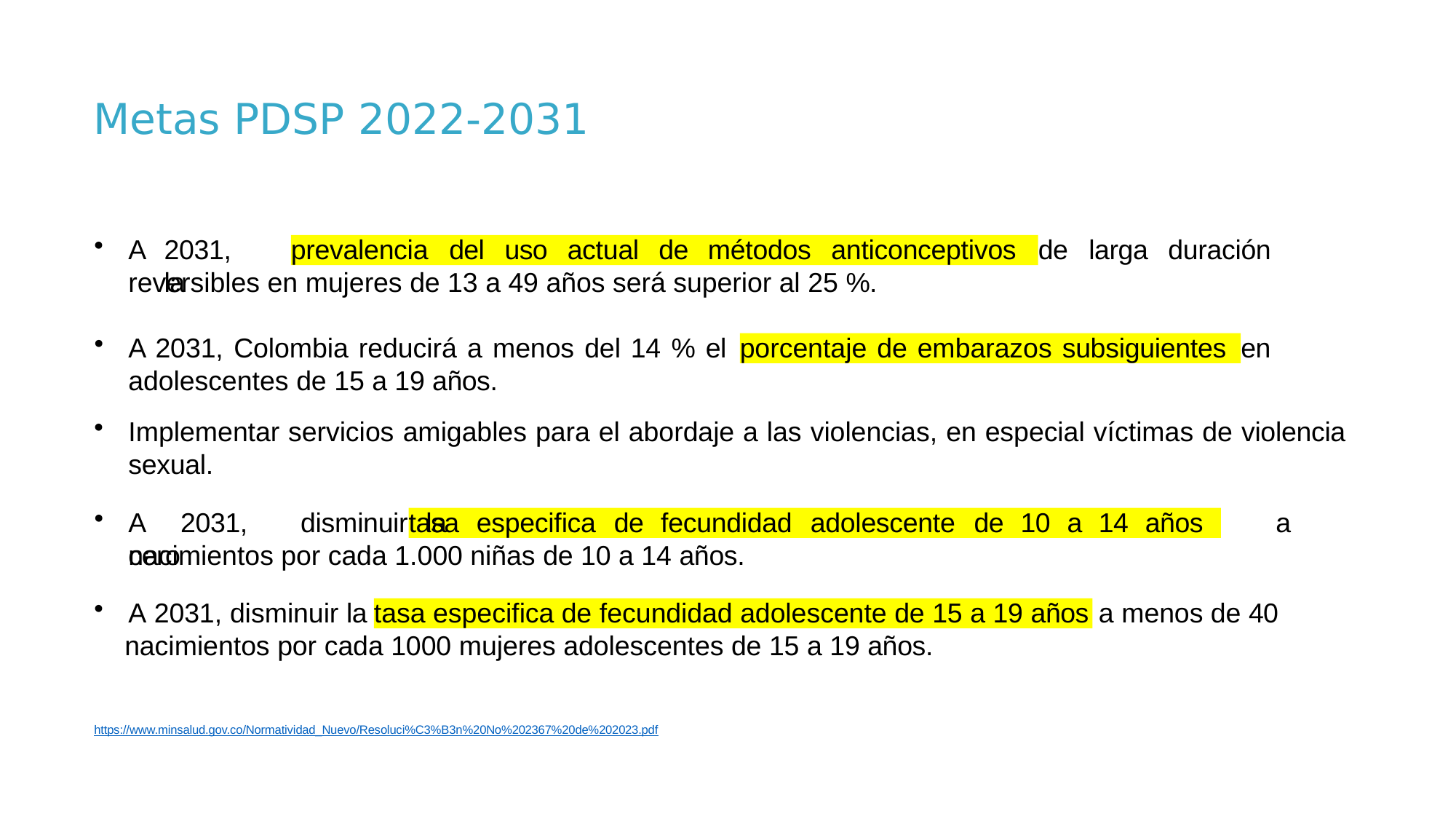

# Metas PDSP 2022-2031
A	2031,	la
de	larga	duración
prevalencia	del	uso	actual	de	métodos	anticonceptivos
reversibles en mujeres de 13 a 49 años será superior al 25 %.
A 2031, Colombia reducirá a menos del 14 % el
adolescentes de 15 a 19 años.
en
porcentaje de embarazos subsiguientes
Implementar servicios amigables para el abordaje a las violencias, en especial víctimas de violencia sexual.
A 2031,	disminuir	la	a	cero
tasa	especifica	de	fecundidad	adolescente	de	10	a	14	años
nacimientos por cada 1.000 niñas de 10 a 14 años.
A 2031, disminuir la
a menos de 40
tasa especifica de fecundidad adolescente de 15 a 19 años
nacimientos por cada 1000 mujeres adolescentes de 15 a 19 años.
https://www.minsalud.gov.co/Normatividad_Nuevo/Resoluci%C3%B3n%20No%202367%20de%202023.pdf